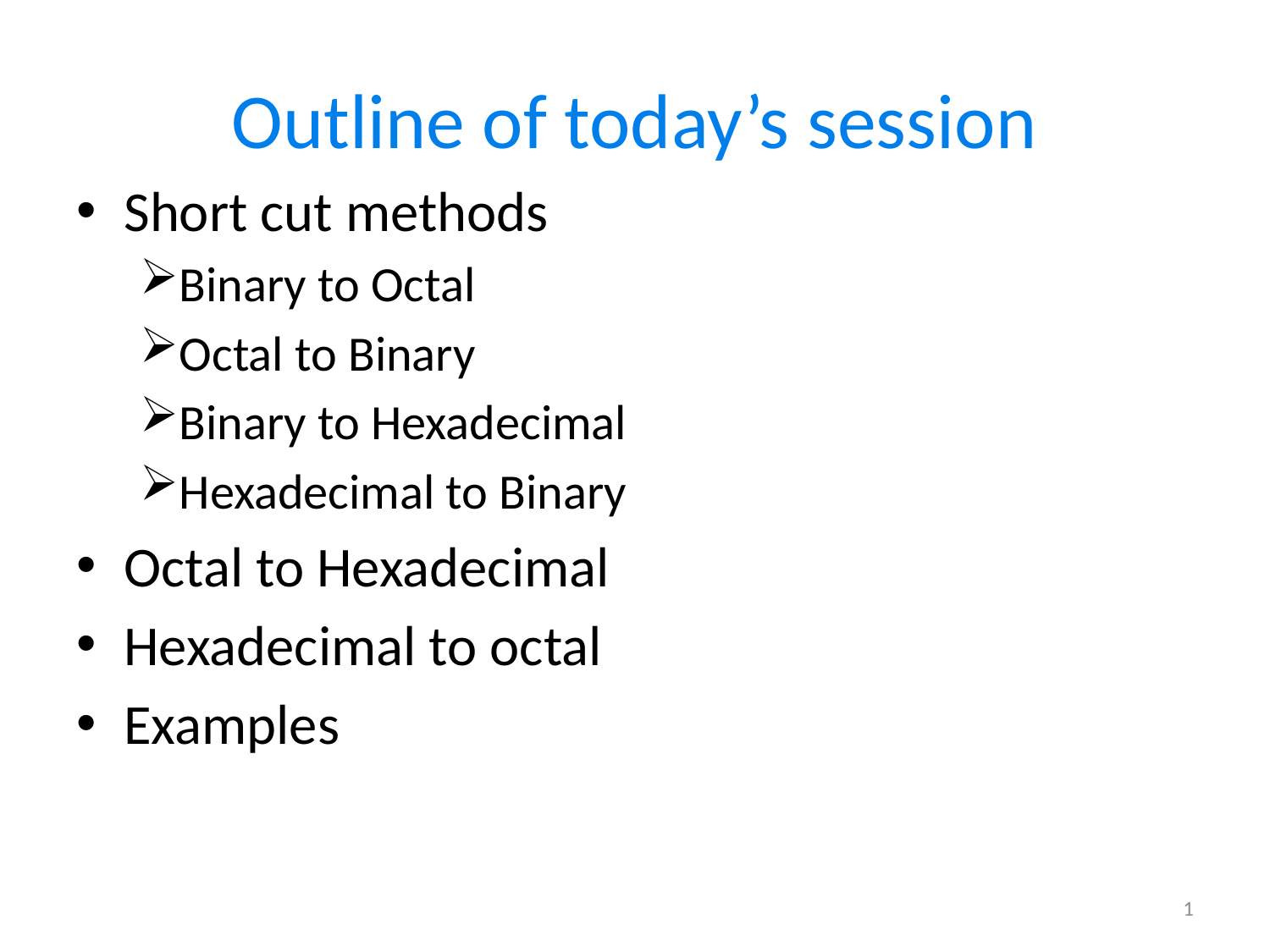

# Outline of today’s session
Short cut methods
Binary to Octal
Octal to Binary
Binary to Hexadecimal
Hexadecimal to Binary
Octal to Hexadecimal
Hexadecimal to octal
Examples

1